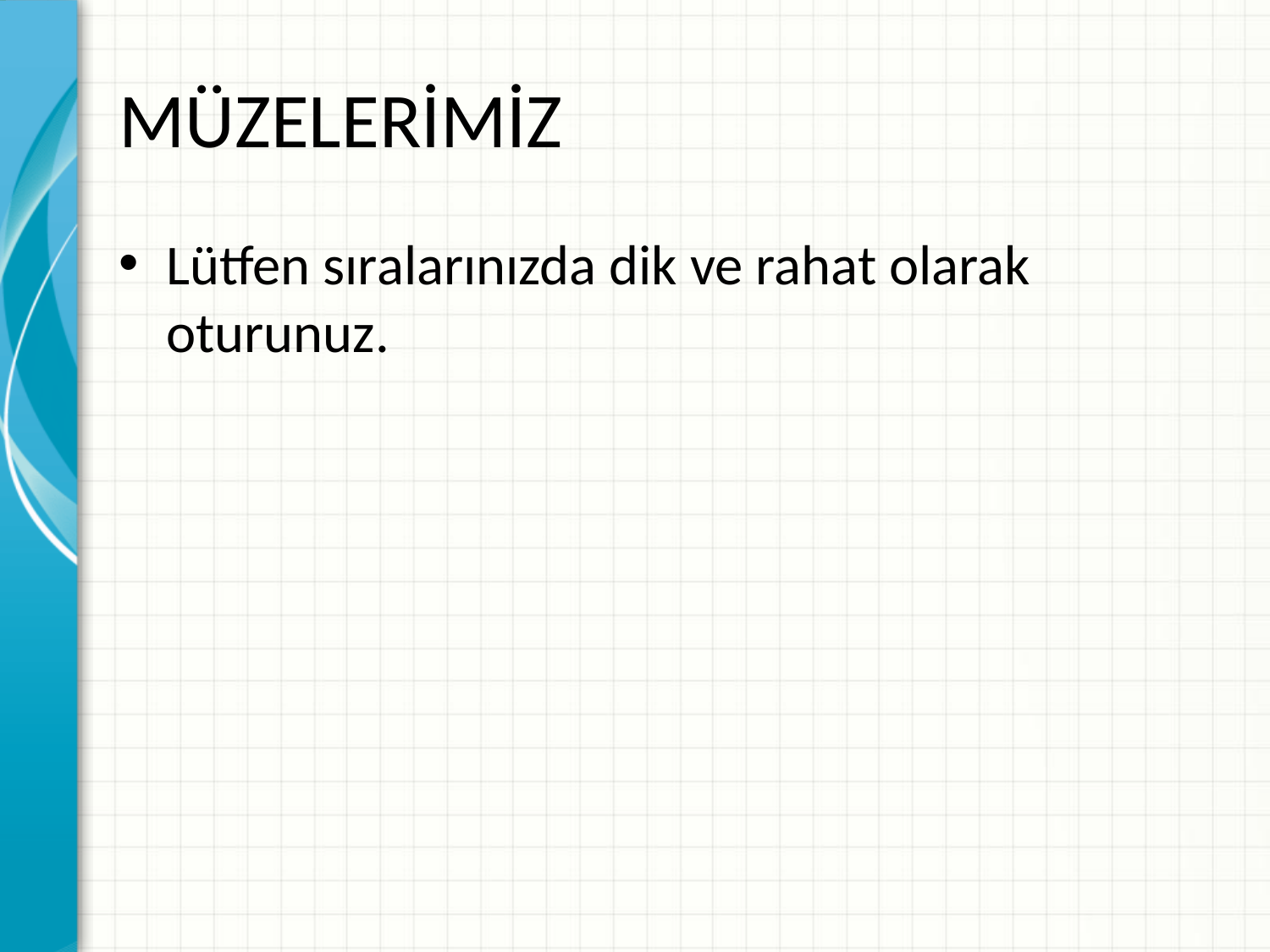

# MÜZELERİMİZ
Lütfen sıralarınızda dik ve rahat olarak oturunuz.